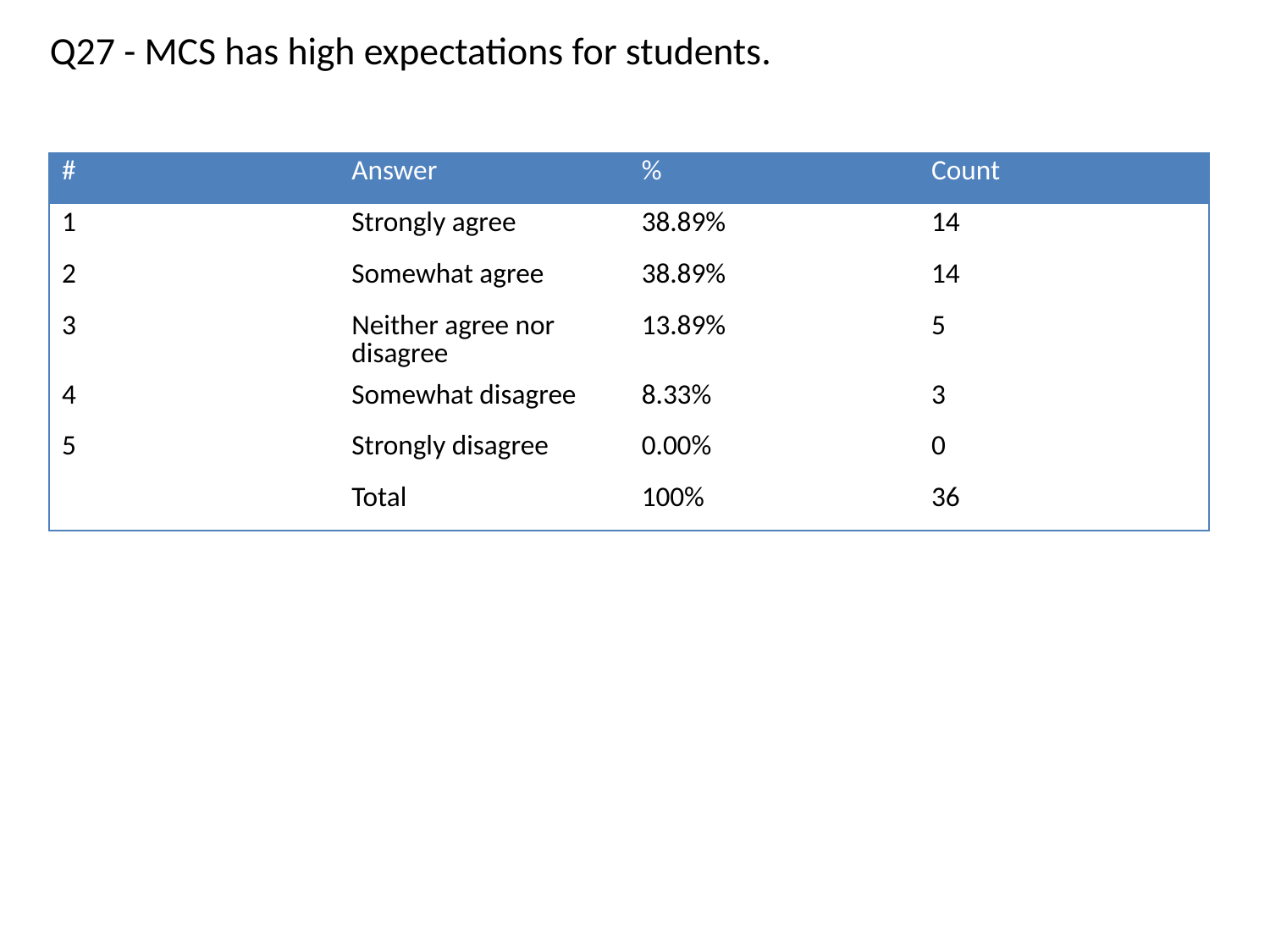

Q27 - MCS has high expectations for students.
| # | Answer | % | Count |
| --- | --- | --- | --- |
| 1 | Strongly agree | 38.89% | 14 |
| 2 | Somewhat agree | 38.89% | 14 |
| 3 | Neither agree nor disagree | 13.89% | 5 |
| 4 | Somewhat disagree | 8.33% | 3 |
| 5 | Strongly disagree | 0.00% | 0 |
|  | Total | 100% | 36 |